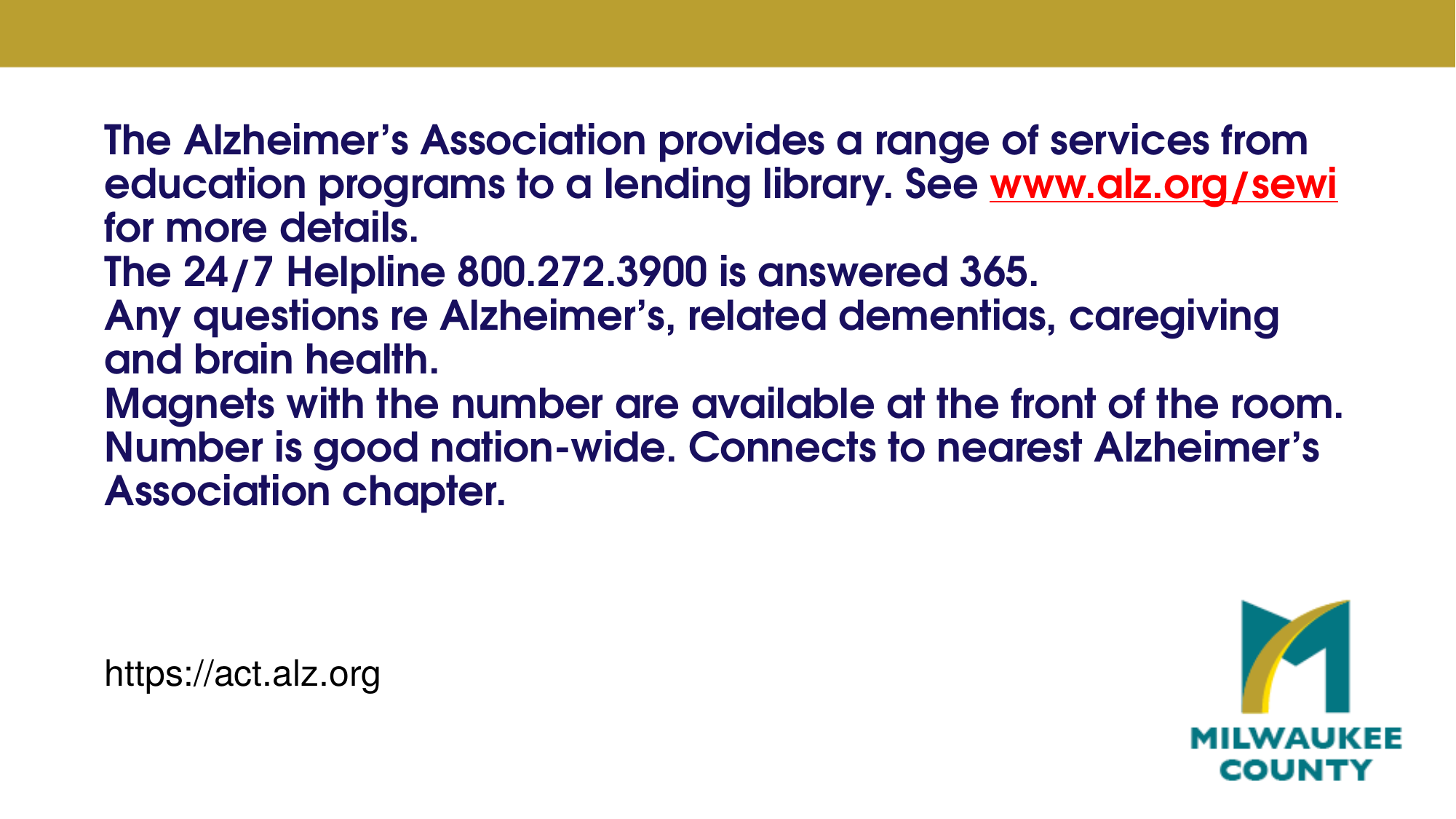

# The Alzheimer’s Association provides a range of services from education programs to a lending library. See www.alz.org/sewi for more details. The 24/7 Helpline 800.272.3900 is answered 365. Any questions re Alzheimer’s, related dementias, caregiving and brain health. Magnets with the number are available at the front of the room. Number is good nation-wide. Connects to nearest Alzheimer’s Association chapter.
https://act.alz.org